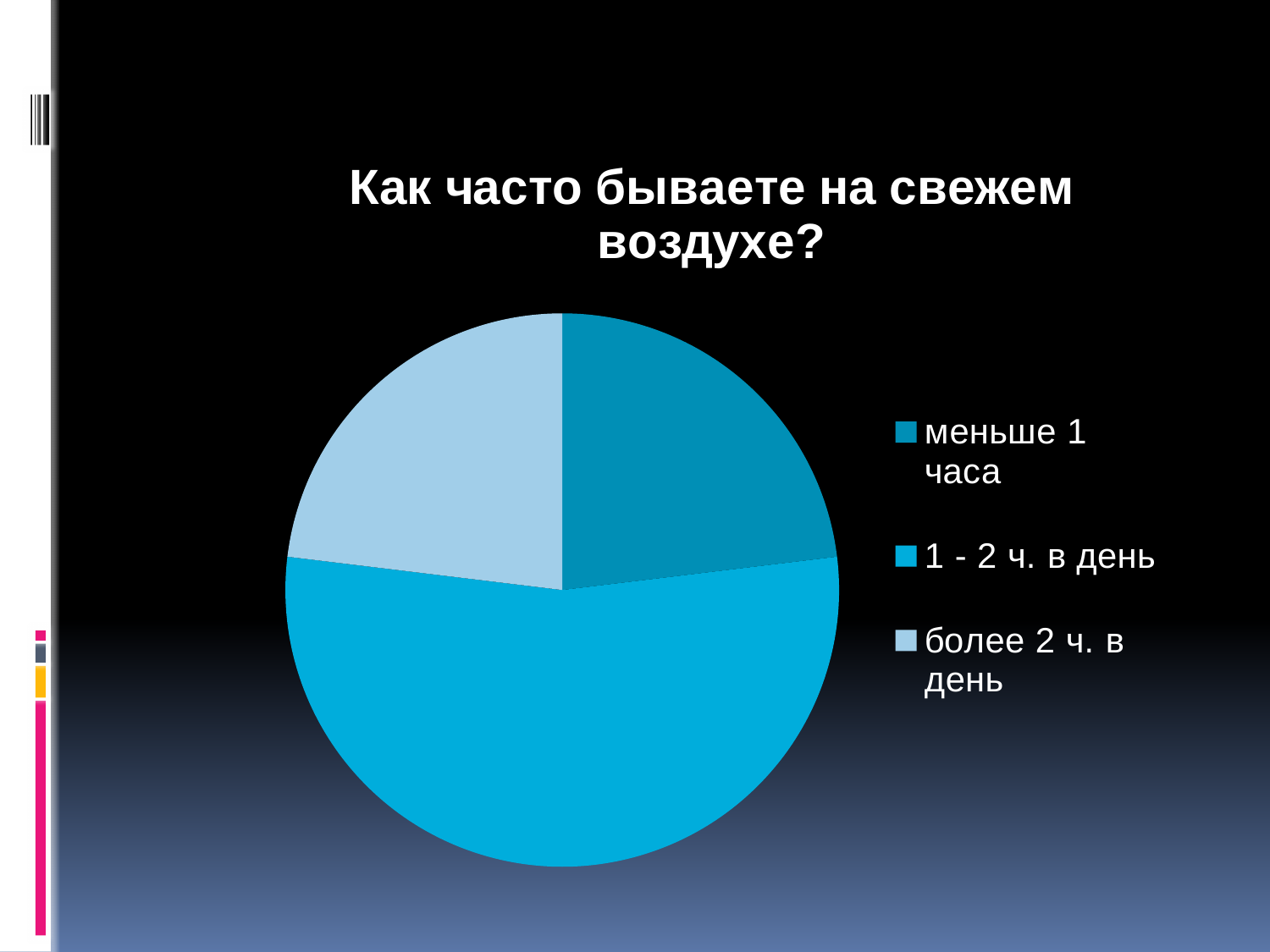

### Chart:

| Category | Как часто бываете на свежем воздухе? |
|---|---|
| меньше 1 часа | 3.0 |
| 1 - 2 ч. в день | 7.0 |
| более 2 ч. в день | 3.0 |